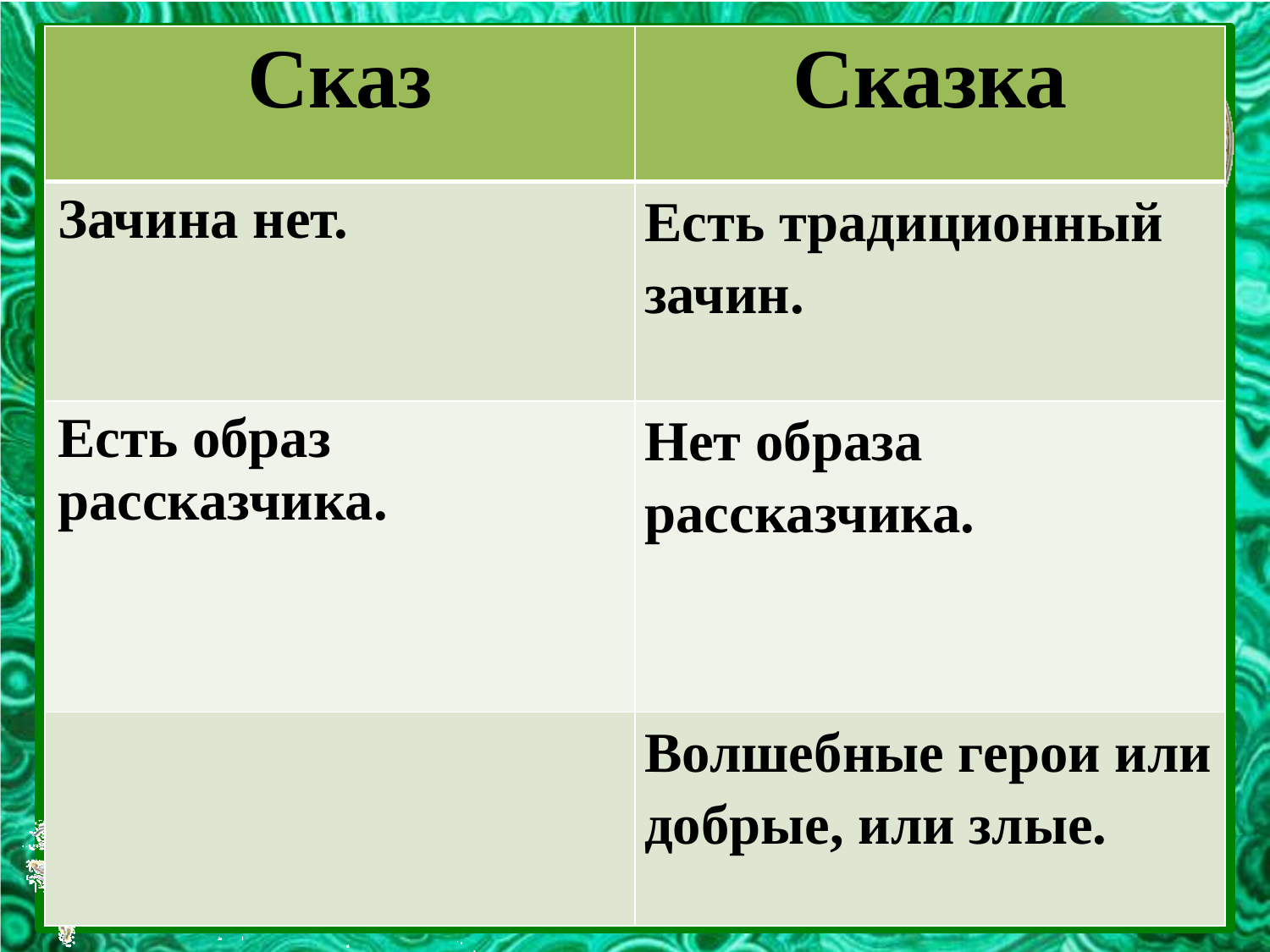

| Сказ | Сказка |
| --- | --- |
| Зачина нет. | Есть традиционный зачин. |
| Есть образ рассказчика. | Нет образа рассказчика. |
|  | Волшебные герои или добрые, или злые. |
#